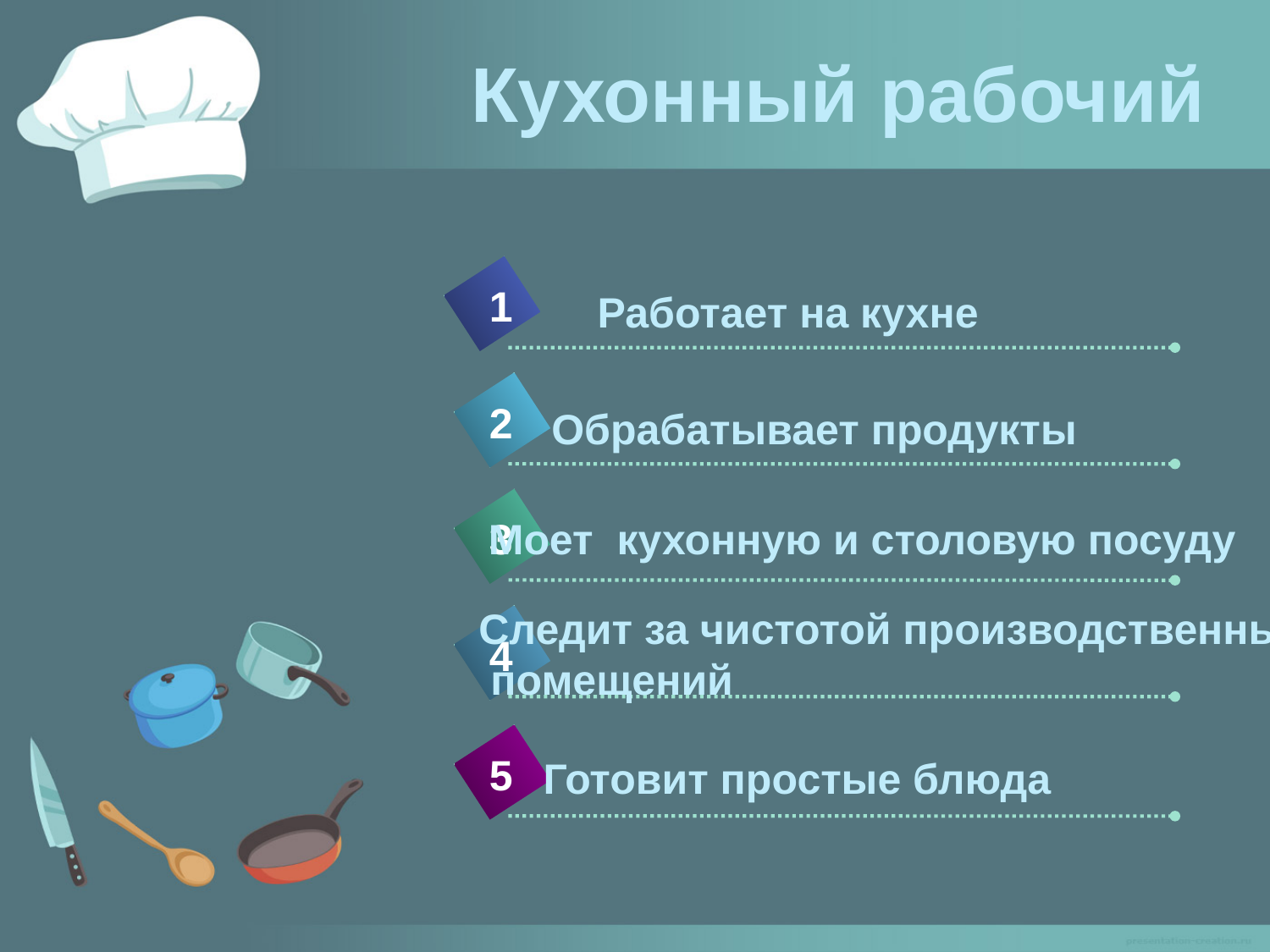

# Кухонный рабочий

1
Работает на кухне

2
Обрабатывает продукты

Моет  кухонную и столовую посуду
3

Следит за чистотой производственных
 помещений

4

5
Готовит простые блюда